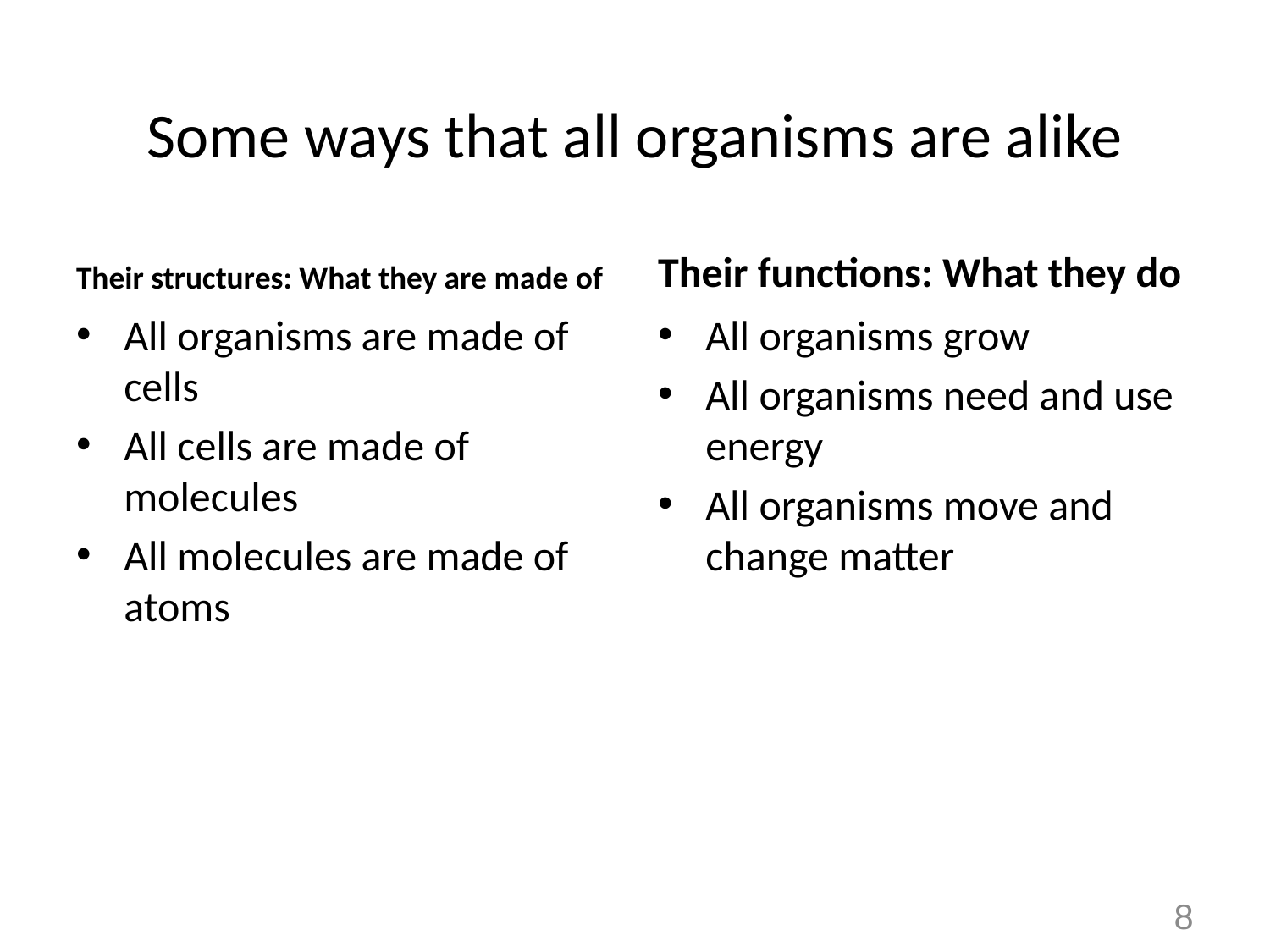

# Some ways that all organisms are alike
Their structures: What they are made of
Their functions: What they do
All organisms are made of cells
All cells are made of molecules
All molecules are made of atoms
All organisms grow
All organisms need and use energy
All organisms move and change matter

8